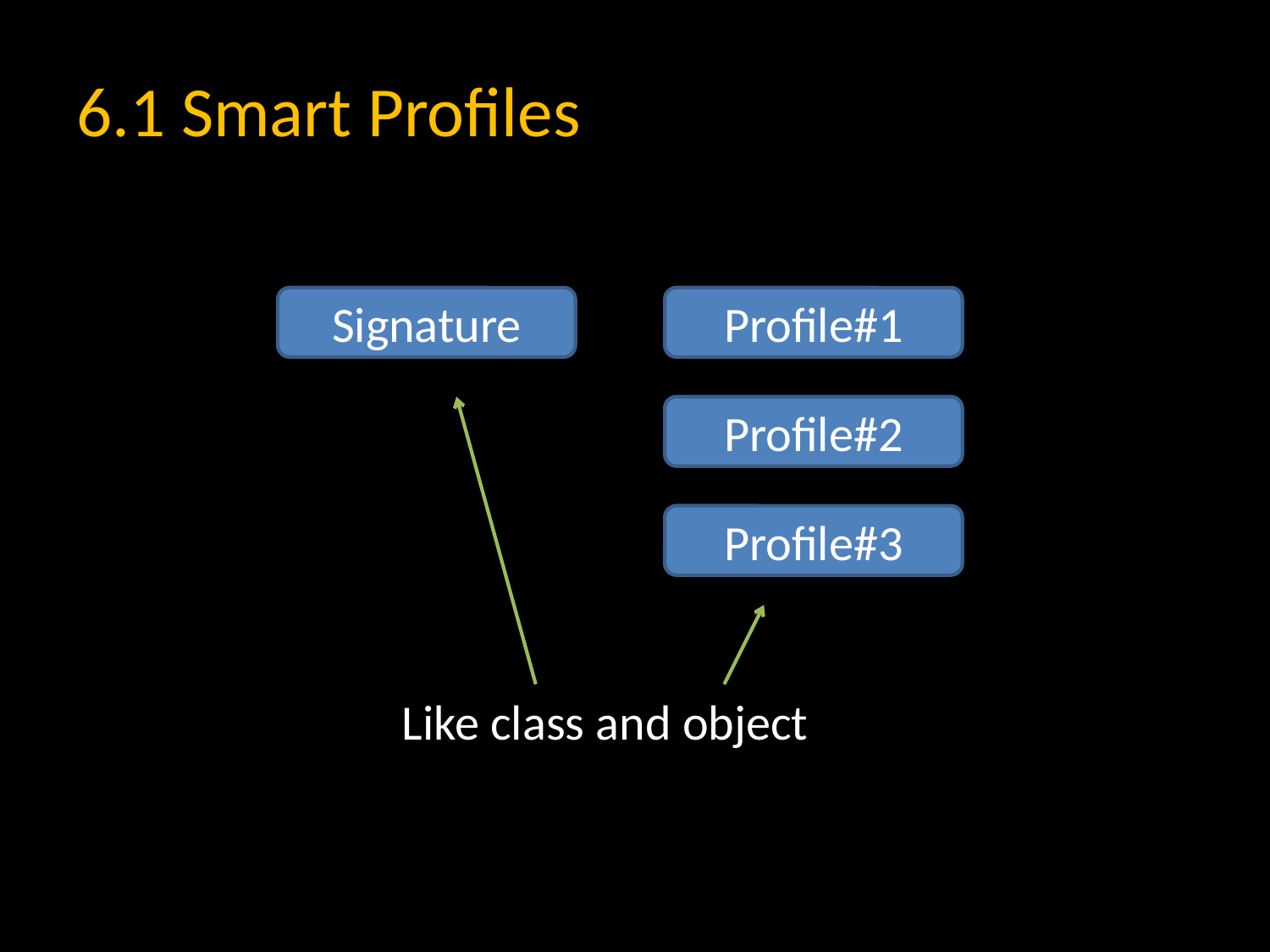

# 6.1 Smart Profiles
Signature
Profile#1
Profile#2
Profile#3
Like class and object